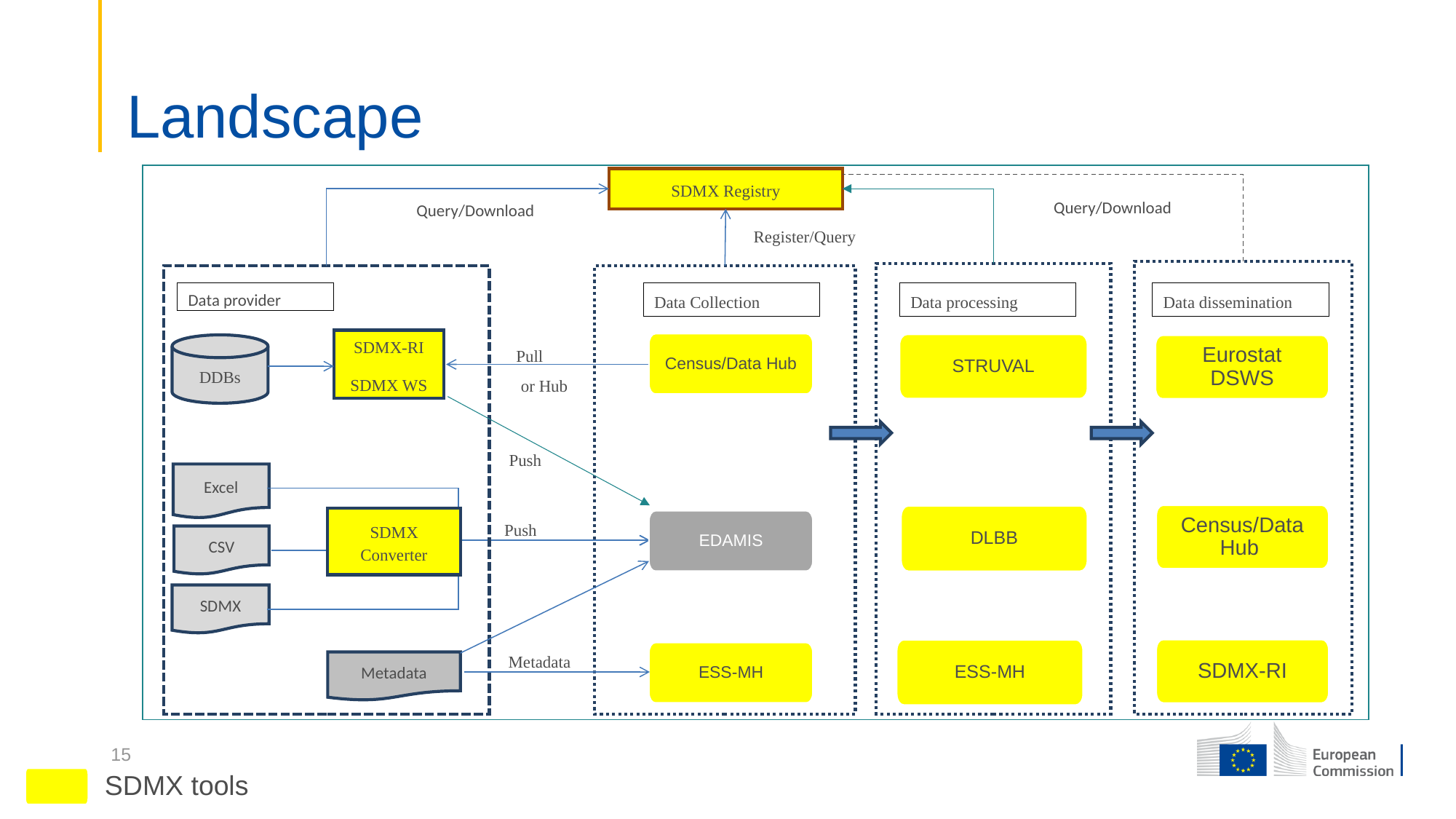

# Landscape

SDMX Registry
Query/Download
Register/Query

Data provider
Data Collection
SDMX-RI
SDMX WS
DDBs
Pull

Excel
SDMX Converter
Push
CSV
SDMX
Query/Download

Data processing
Data dissemination
Census/Data Hub
STRUVAL
Eurostat DSWS
or Hub

Push
Census/Data Hub
DLBB
EDAMIS
SDMX-RI
ESS-MH
ESS-MH
Metadata
Metadata
15
SDMX tools